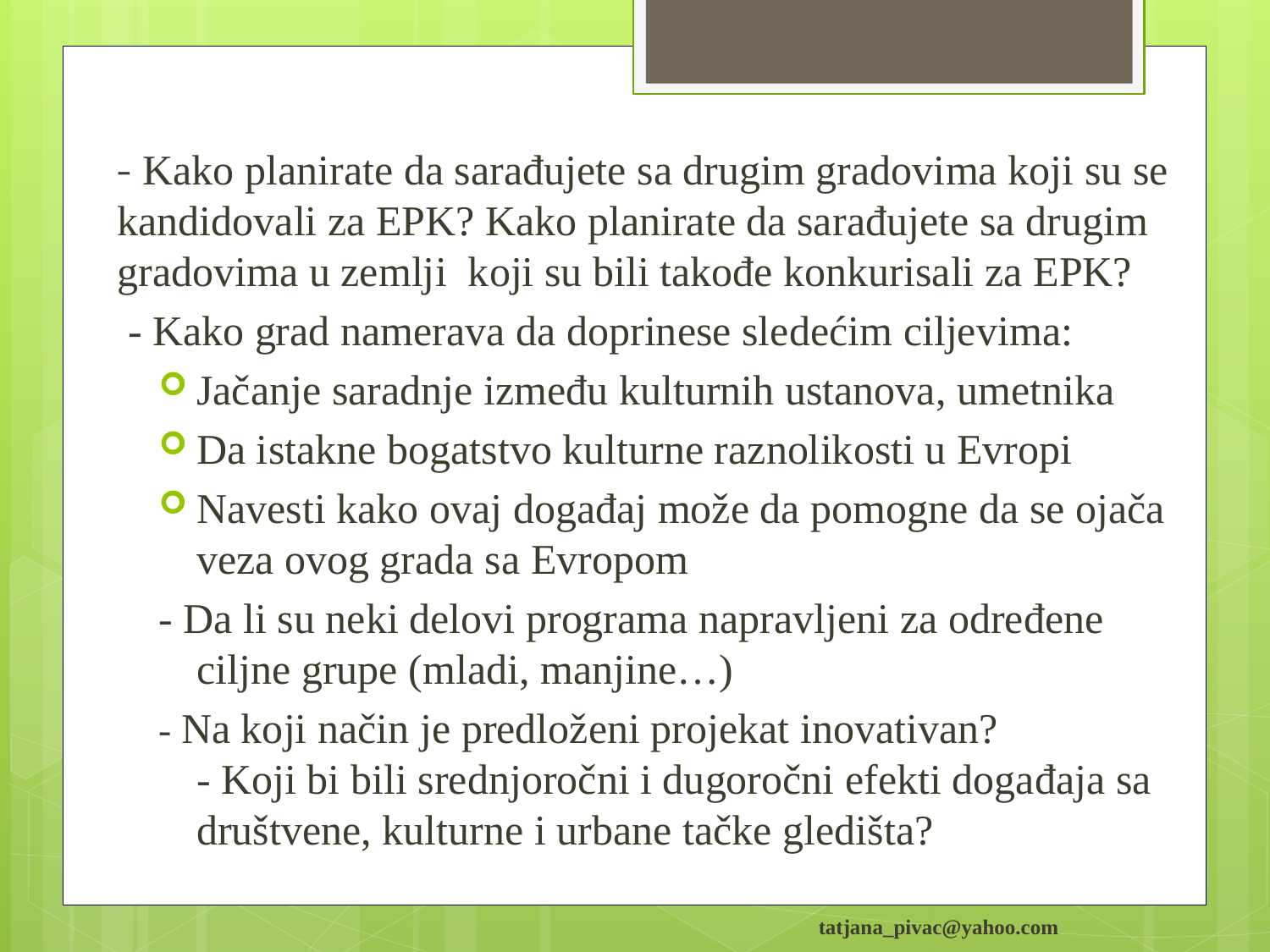

- Kako planirate da sarađujete sa drugim gradovima koji su se kandidovali za EPK? Kako planirate da sarađujete sa drugim gradovima u zemlji  koji su bili takođe konkurisali za EPK?
 - Kako grad namerava da doprinese sledećim ciljevima:
Jačanje saradnje između kulturnih ustanova, umetnika
Da istakne bogatstvo kulturne raznolikosti u Evropi
Navesti kako ovaj događaj može da pomogne da se ojača veza ovog grada sa Evropom
- Da li su neki delovi programa napravljeni za određene ciljne grupe (mladi, manjine…)
- Na koji način je predloženi projekat inovativan?
- Koji bi bili srednjoročni i dugoročni efekti događaja sa društvene, kulturne i urbane tačke gledišta?

tatjana_pivac@yahoo.com